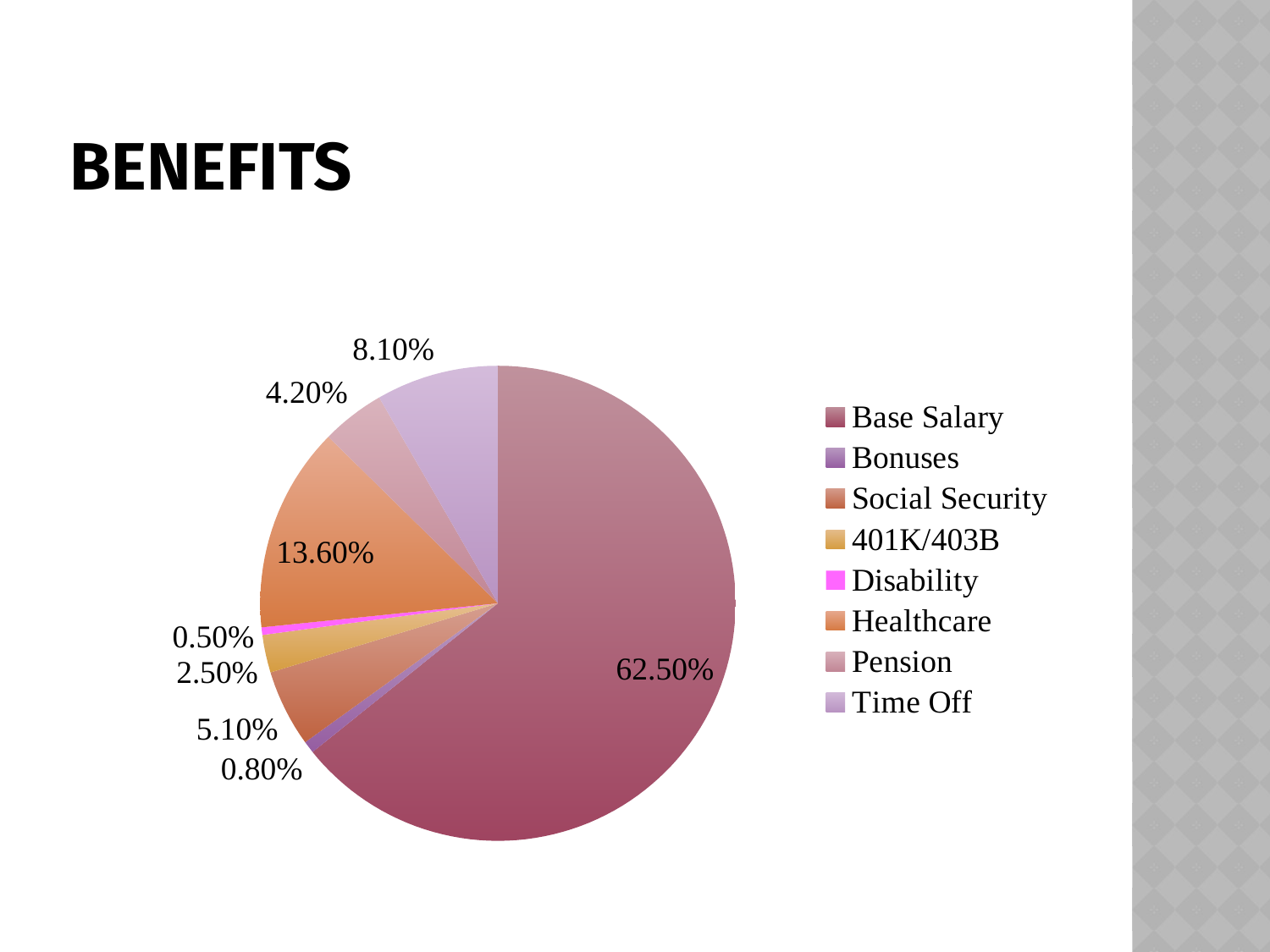

# Benefits

### Chart

| Category | Benefits National Average |
|---|---|
| Base Salary | 0.6250000000000021 |
| Bonuses | 0.008000000000000023 |
| Social Security | 0.051000000000000004 |
| 401K/403B | 0.025 |
| Disability | 0.005000000000000011 |
| Healthcare | 0.136 |
| Pension | 0.04200000000000002 |
| Time Off | 0.081 |